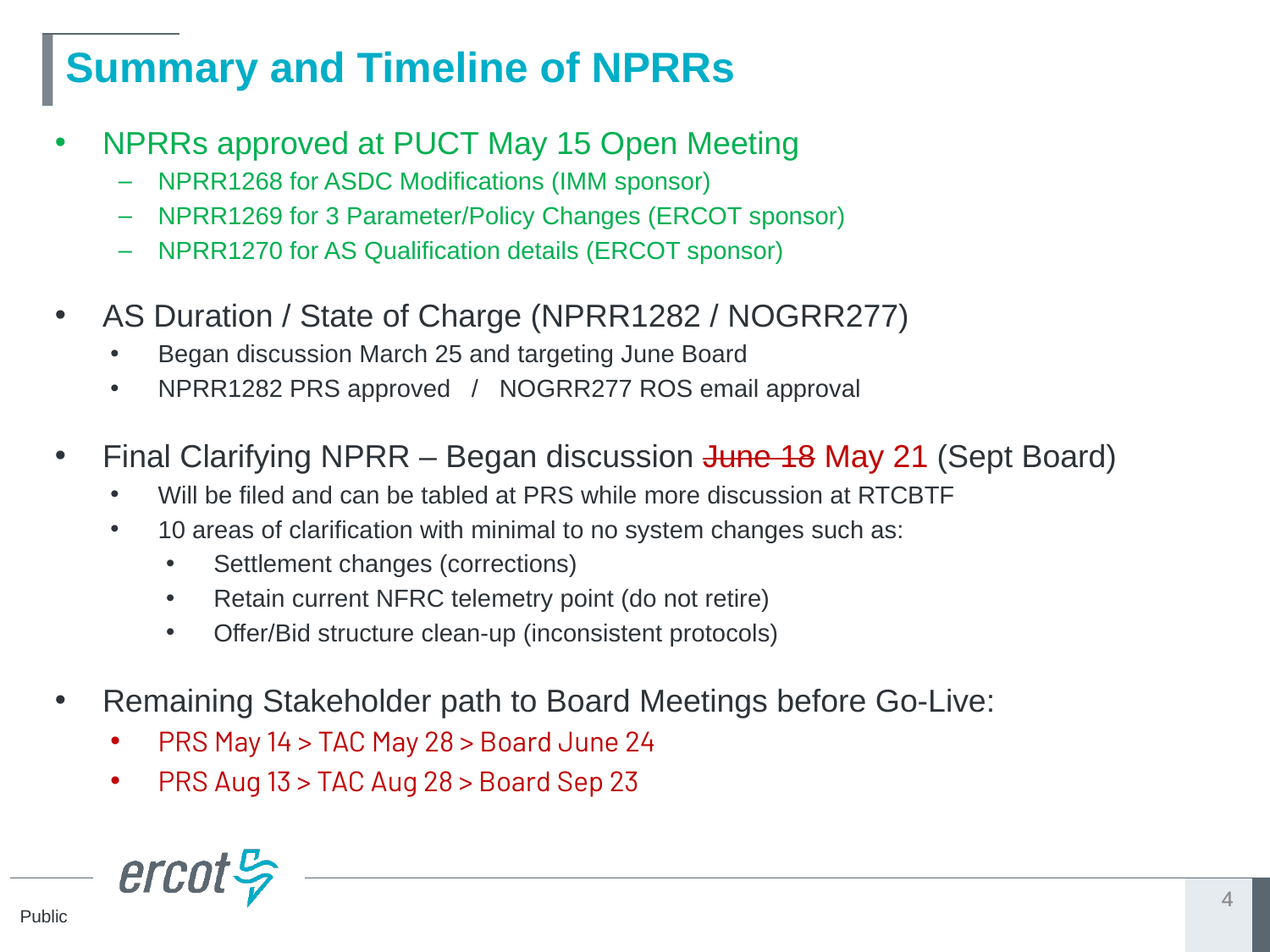

# Summary and Timeline of NPRRs
NPRRs approved at PUCT May 15 Open Meeting
NPRR1268 for ASDC Modifications (IMM sponsor)
NPRR1269 for 3 Parameter/Policy Changes (ERCOT sponsor)
NPRR1270 for AS Qualification details (ERCOT sponsor)

AS Duration / State of Charge (NPRR1282 / NOGRR277)
Began discussion March 25 and targeting June Board
NPRR1282 PRS approved   /   NOGRR277 ROS email approval

Final Clarifying NPRR – Began discussion June 18 May 21 (Sept Board)
Will be filed and can be tabled at PRS while more discussion at RTCBTF
10 areas of clarification with minimal to no system changes such as:
Settlement changes (corrections)
Retain current NFRC telemetry point (do not retire)
Offer/Bid structure clean-up (inconsistent protocols)

Remaining Stakeholder path to Board Meetings before Go-Live:
PRS May 14 > TAC May 28 > Board June 24
PRS Aug 13 > TAC Aug 28 > Board Sep 23

4